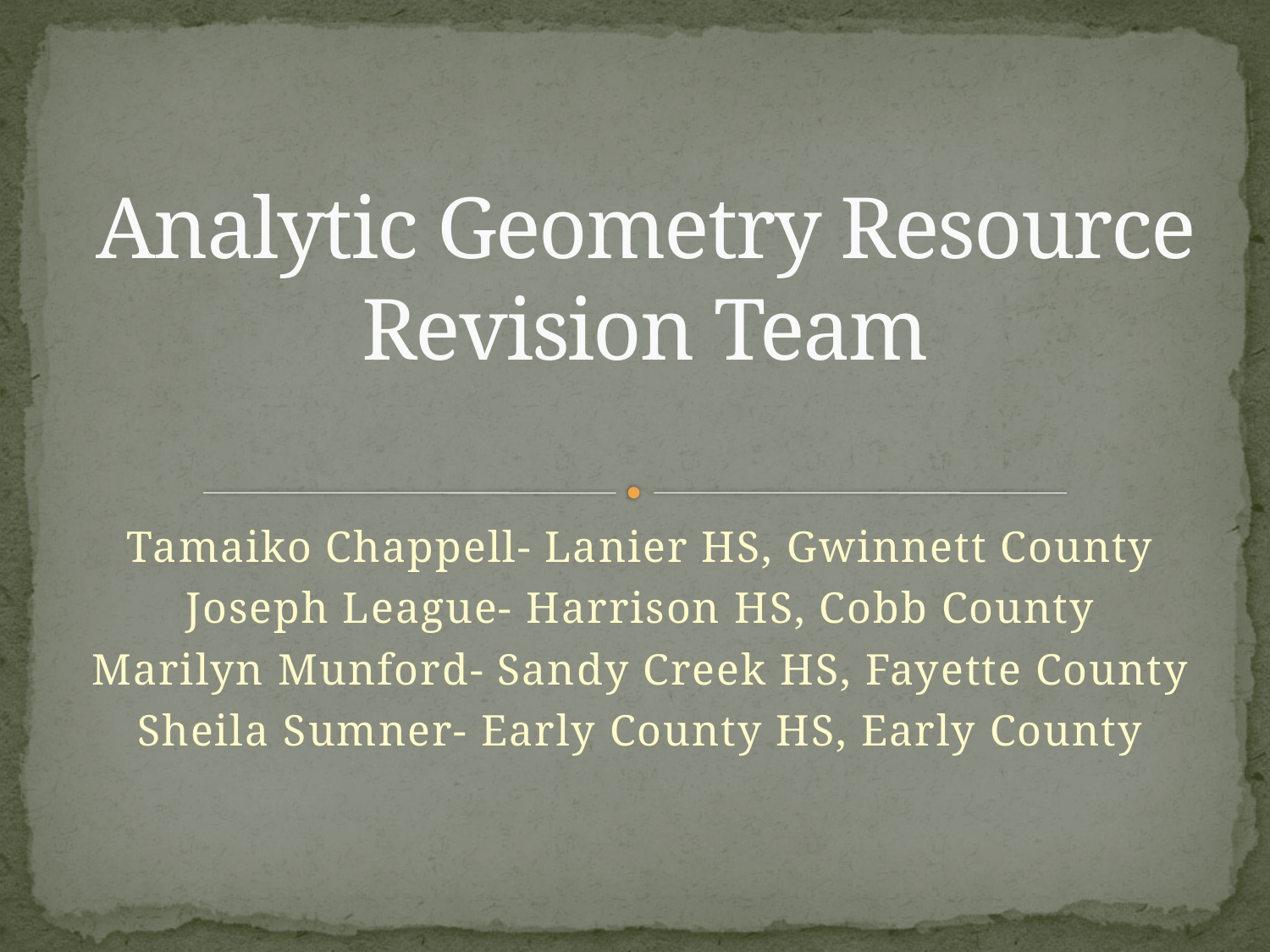

# Analytic Geometry Resource Revision Team
Tamaiko Chappell- Lanier HS, Gwinnett County
Joseph League- Harrison HS, Cobb County
Marilyn Munford- Sandy Creek HS, Fayette County
Sheila Sumner- Early County HS, Early County